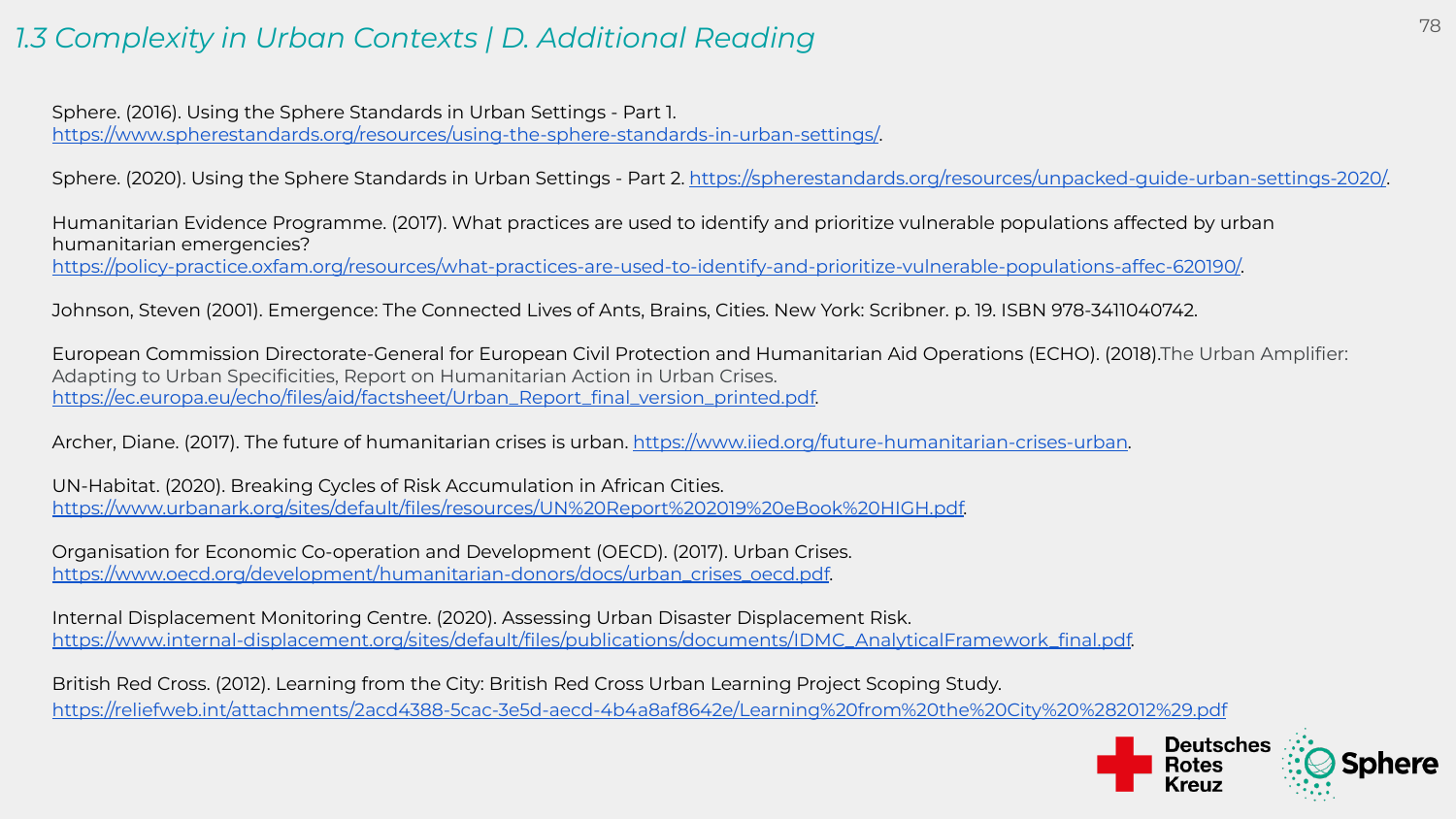

# 1.3 Complexity in Urban Contexts | D. Additional Reading
78
Sphere. (2016). Using the Sphere Standards in Urban Settings - Part 1. https://www.spherestandards.org/resources/using-the-sphere-standards-in-urban-settings/.

Sphere. (2020). Using the Sphere Standards in Urban Settings - Part 2. https://spherestandards.org/resources/unpacked-guide-urban-settings-2020/.

Humanitarian Evidence Programme. (2017). What practices are used to identify and prioritize vulnerable populations affected by urban humanitarian emergencies? https://policy-practice.oxfam.org/resources/what-practices-are-used-to-identify-and-prioritize-vulnerable-populations-affec-620190/.

Johnson, Steven (2001). Emergence: The Connected Lives of Ants, Brains, Cities. New York: Scribner. p. 19. ISBN 978-3411040742.

European Commission Directorate-General for European Civil Protection and Humanitarian Aid Operations (ECHO). (2018).The Urban Amplifier: Adapting to Urban Specificities, Report on Humanitarian Action in Urban Crises.  https://ec.europa.eu/echo/files/aid/factsheet/Urban_Report_final_version_printed.pdf.

Archer, Diane. (2017). The future of humanitarian crises is urban. https://www.iied.org/future-humanitarian-crises-urban.

UN-Habitat. (2020). Breaking Cycles of Risk Accumulation in African Cities. https://www.urbanark.org/sites/default/files/resources/UN%20Report%202019%20eBook%20HIGH.pdf.

Organisation for Economic Co-operation and Development (OECD). (2017). Urban Crises. https://www.oecd.org/development/humanitarian-donors/docs/urban_crises_oecd.pdf.

Internal Displacement Monitoring Centre. (2020). Assessing Urban Disaster Displacement Risk. https://www.internal-displacement.org/sites/default/files/publications/documents/IDMC_AnalyticalFramework_final.pdf.

British Red Cross. (2012). Learning from the City: British Red Cross Urban Learning Project Scoping Study. https://reliefweb.int/attachments/2acd4388-5cac-3e5d-aecd-4b4a8af8642e/Learning%20from%20the%20City%20%282012%29.pdf